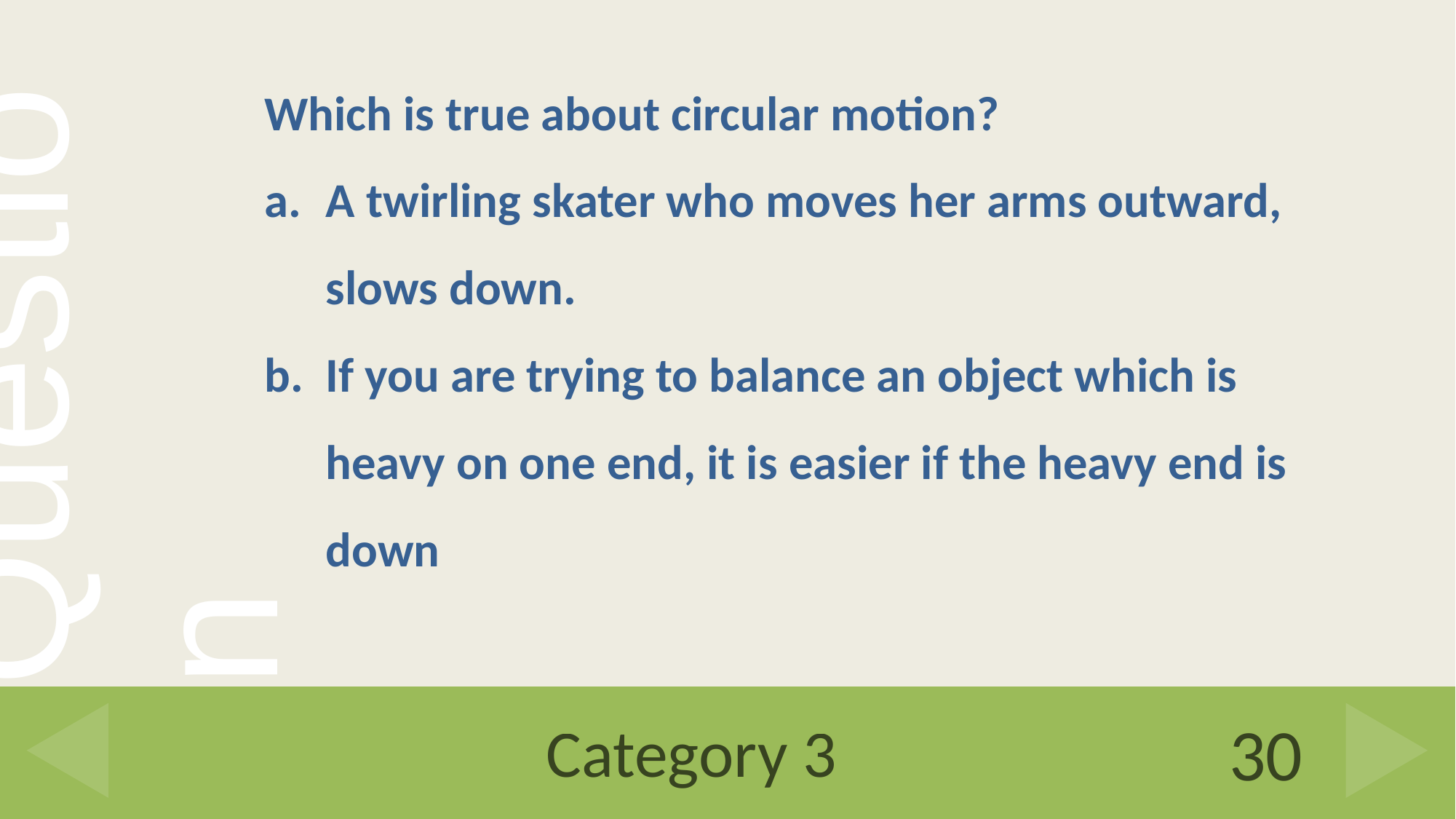

Which is true about circular motion?
A twirling skater who moves her arms outward, slows down.
If you are trying to balance an object which is heavy on one end, it is easier if the heavy end is down

# Category 3
30